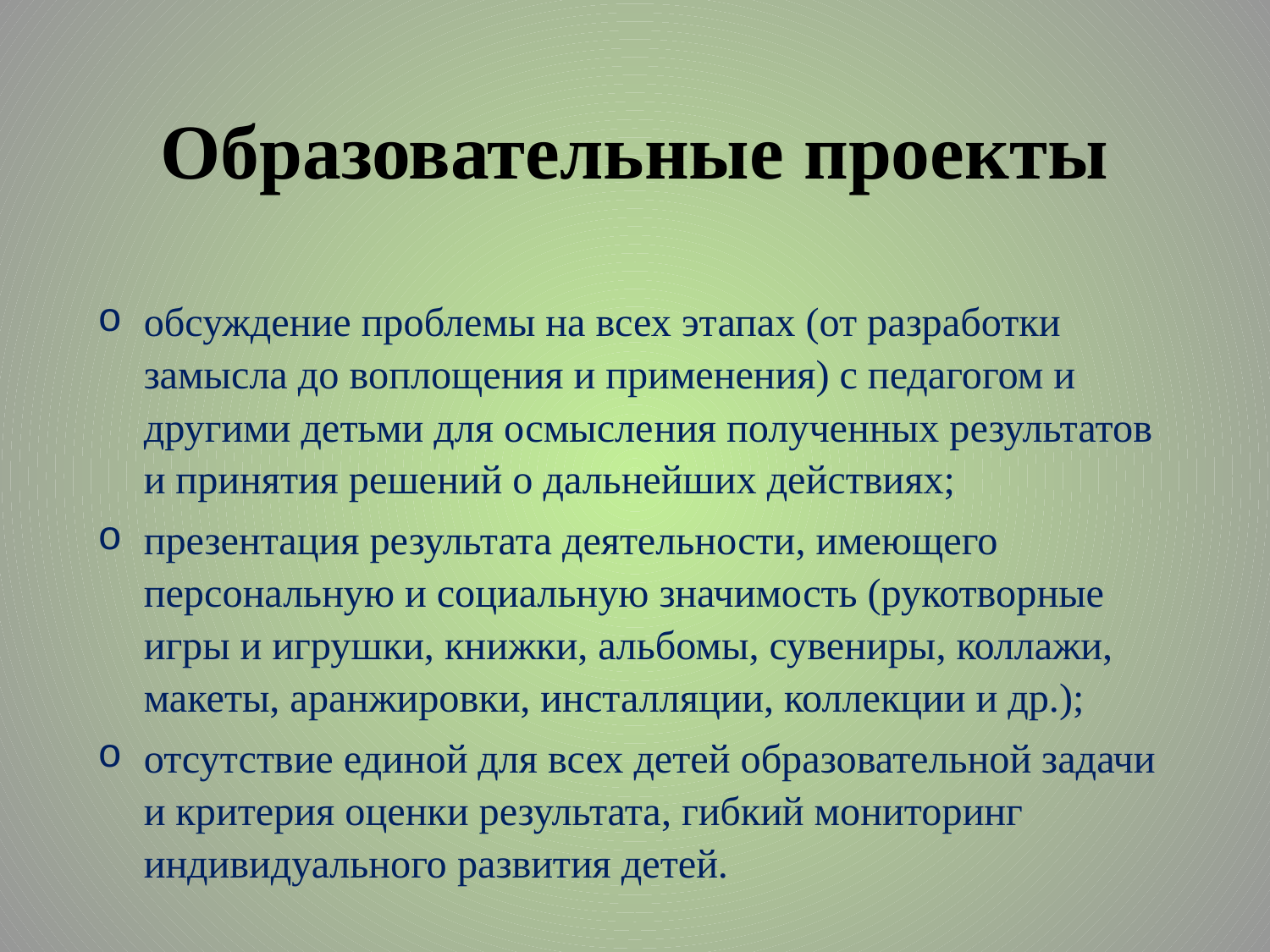

# Образовательные проекты
обсуждение проблемы на всех этапах (от разработки замысла до воплощения и применения) с педагогом и другими детьми для осмысле­ния полученных результатов и принятия решений о дальнейших действиях;
презентация результата деятельности, имеющего персональную и социальную значимость (рукотворные игры и игрушки, книжки, альбомы, сувениры, коллажи, макеты, аранжировки, инсталляции, коллекции и др.);
отсутствие единой для всех детей образовательной задачи и критерия оценки результата, гибкий мониторинг индивидуального развития детей.